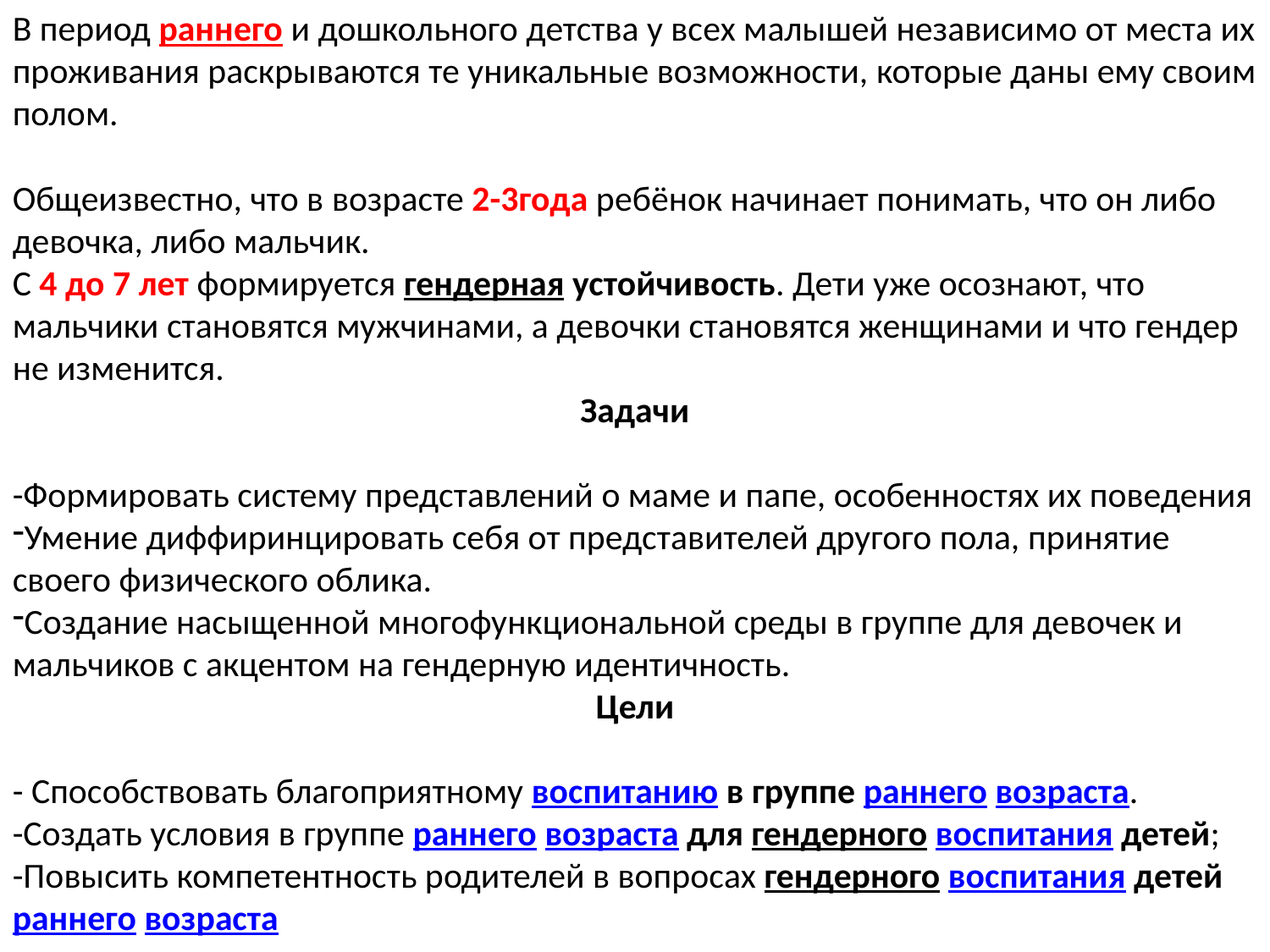

В период раннего и дошкольного детства у всех малышей независимо от места их проживания раскрываются те уникальные возможности, которые даны ему своим полом.

Общеизвестно, что в возрасте 2-3года ребёнок начинает понимать, что он либо девочка, либо мальчик.
С 4 до 7 лет формируется гендерная устойчивость. Дети уже осознают, что мальчики становятся мужчинами, а девочки становятся женщинами и что гендер не изменится.
Задачи

-Формировать систему представлений о маме и папе, особенностях их поведения
Умение диффиринцировать себя от представителей другого пола, принятие своего физического облика.
Создание насыщенной многофункциональной среды в группе для девочек и мальчиков с акцентом на гендерную идентичность.
Цели

- Способствовать благоприятному воспитанию в группе раннего возраста.
-Создать условия в группе раннего возраста для гендерного воспитания детей;
-Повысить компетентность родителей в вопросах гендерного воспитания детей раннего возраста